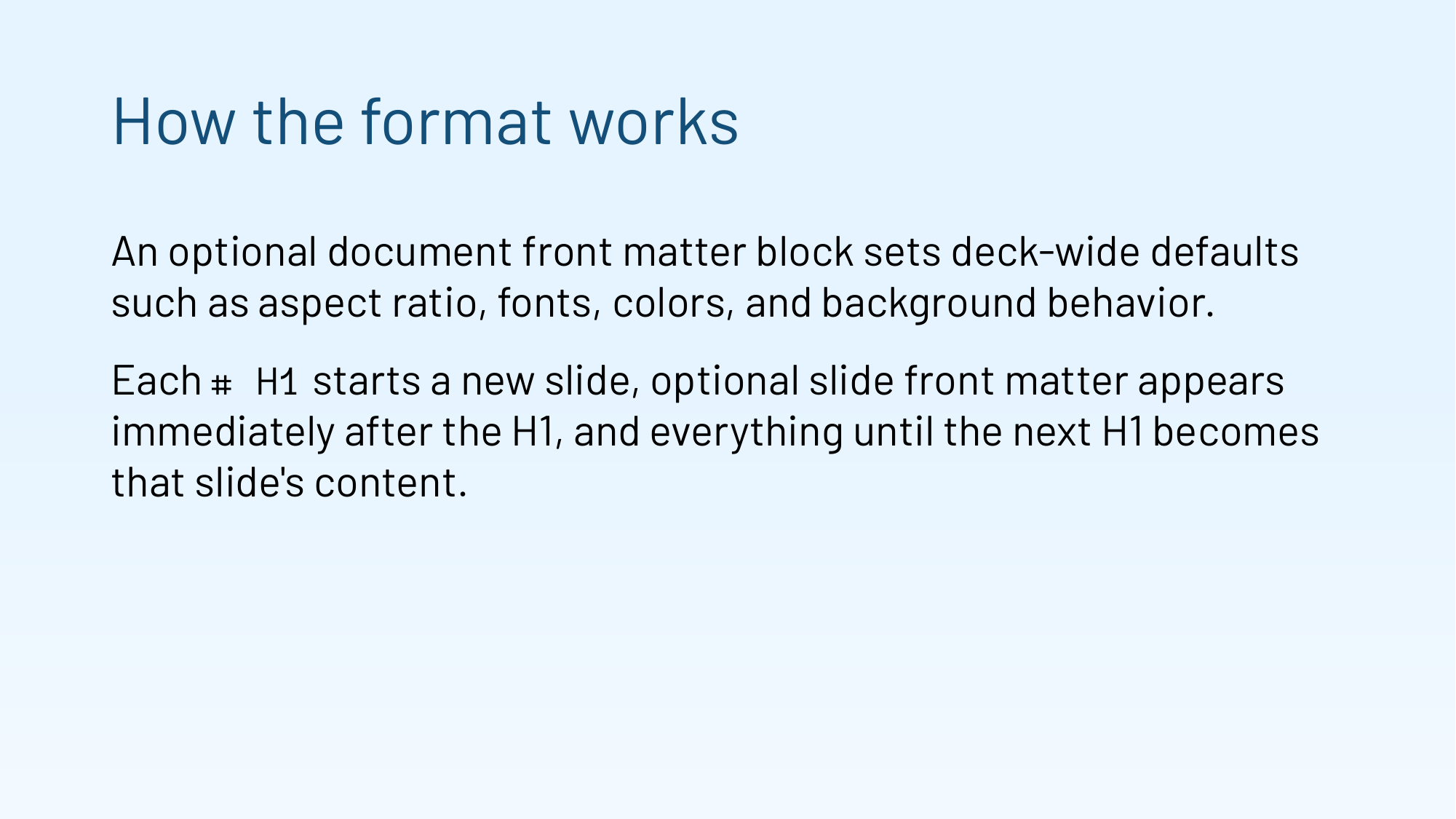

# How the format works
An optional document front matter block sets deck-wide defaults such as aspect ratio, fonts, colors, and background behavior.
Each # H1 starts a new slide, optional slide front matter appears immediately after the H1, and everything until the next H1 becomes that slide's content.